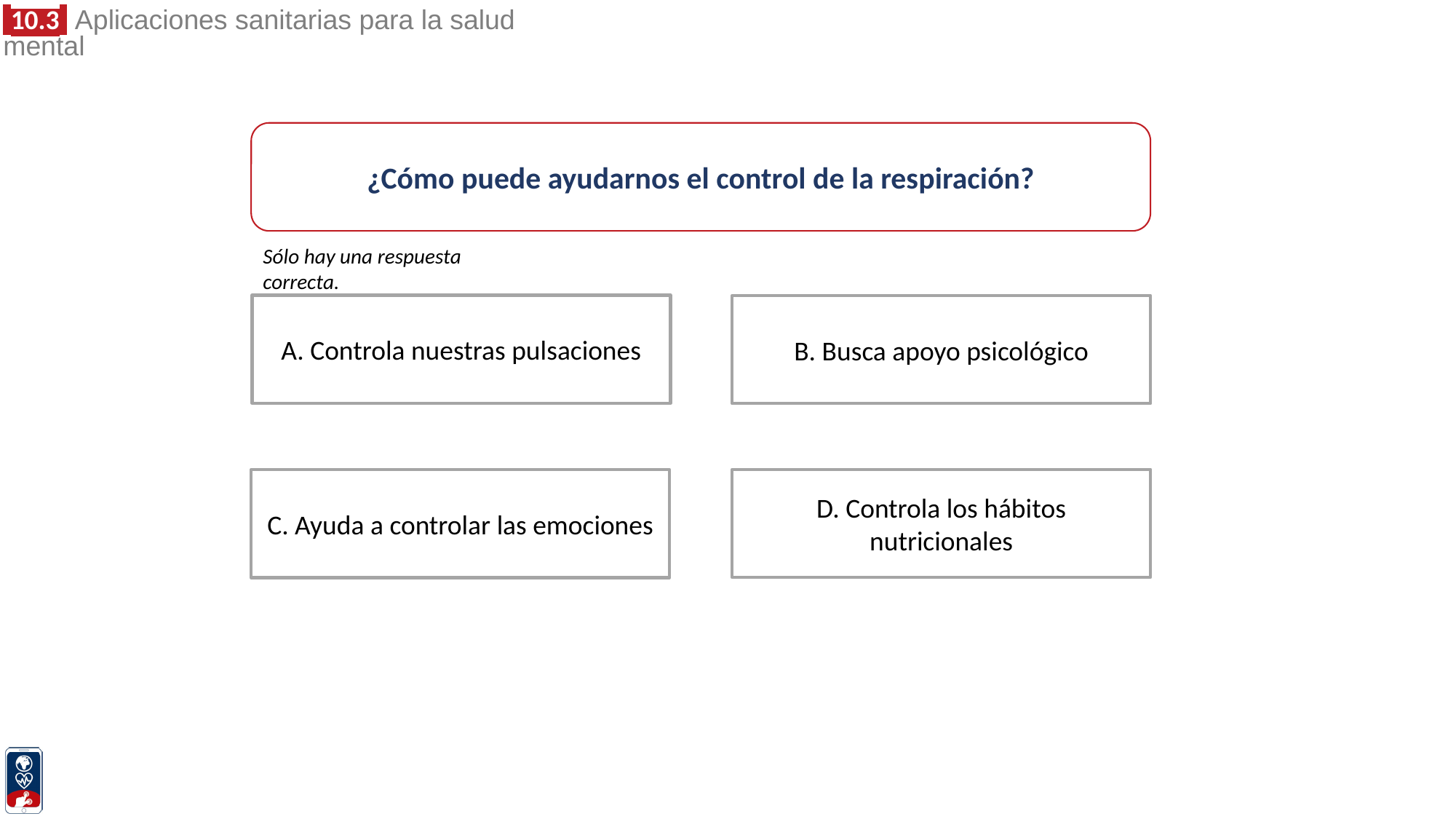

¿Cómo puede ayudarnos el control de la respiración?
Sólo hay una respuesta correcta.
A. Controla nuestras pulsaciones
B. Busca apoyo psicológico
D. Controla los hábitos nutricionales
C. Ayuda a controlar las emociones